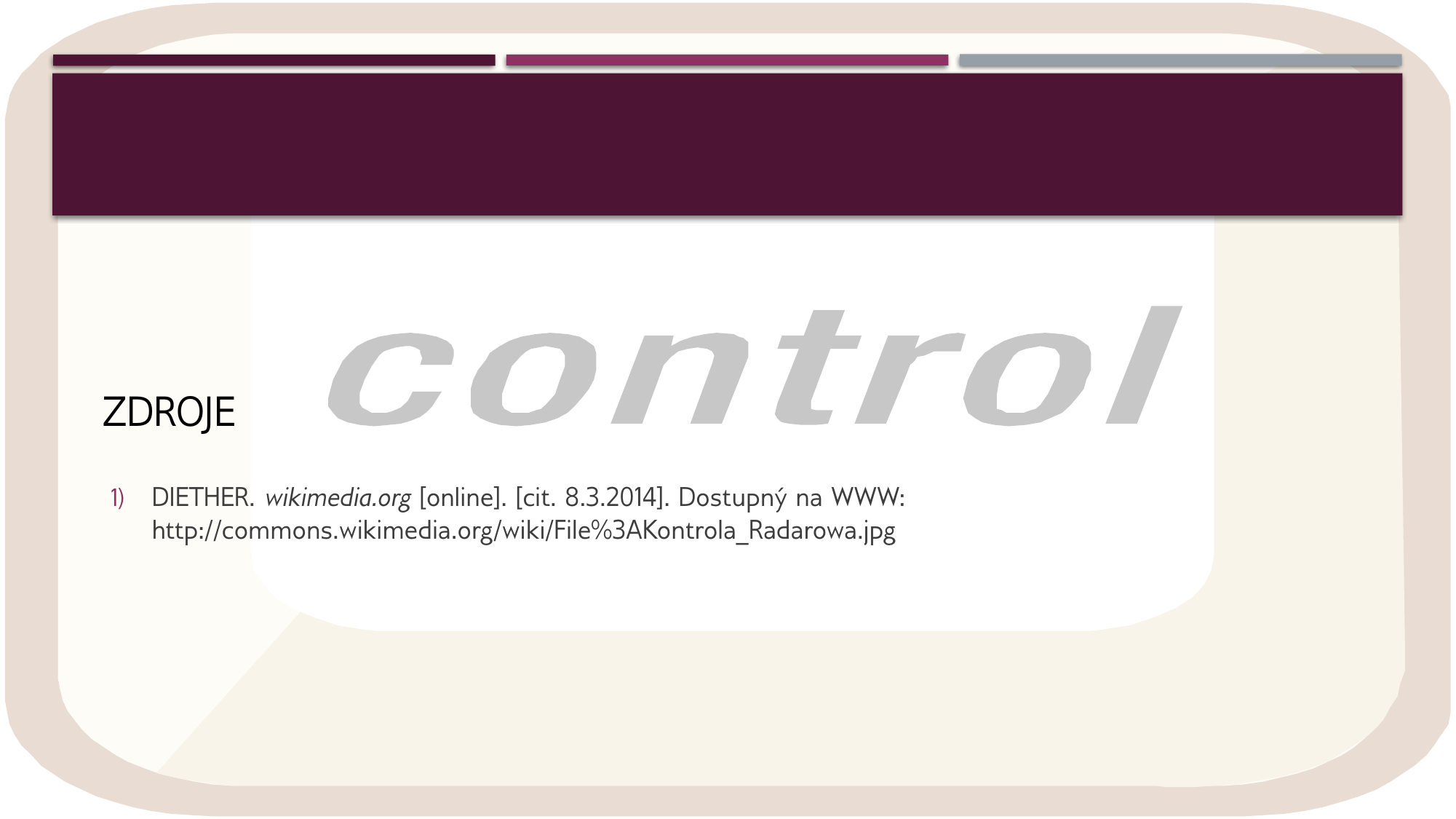

# ZDROJE
DIETHER. wikimedia.org [online]. [cit. 8.3.2014]. Dostupný na WWW: http://commons.wikimedia.org/wiki/File%3AKontrola_Radarowa.jpg